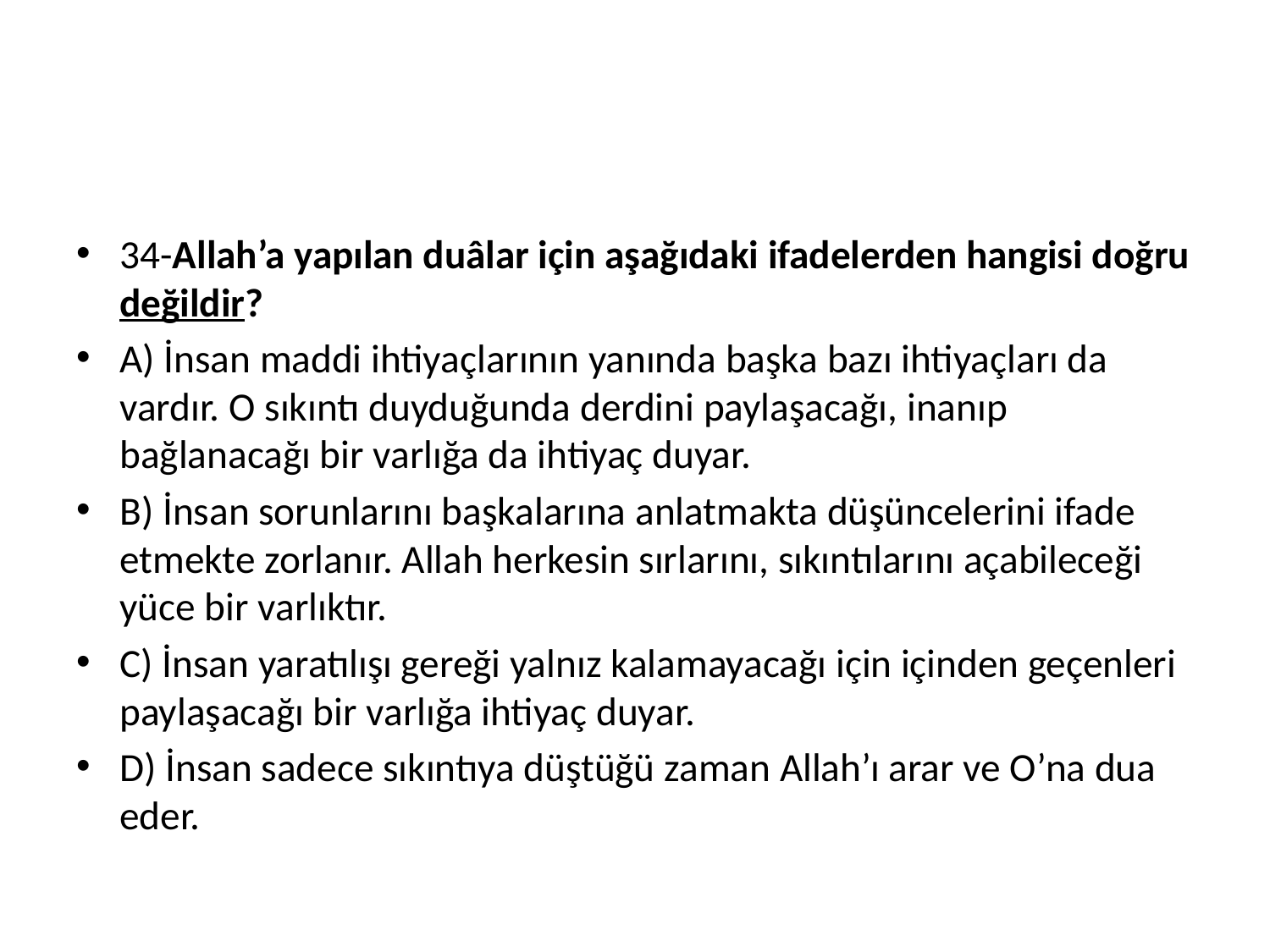

#
34-Allah’a yapılan duâlar için aşağıdaki ifadelerden hangisi doğru değildir?
A) İnsan maddi ihtiyaçlarının yanında başka bazı ihtiyaçları da vardır. O sıkıntı duyduğunda derdini paylaşacağı, inanıp bağlanacağı bir varlığa da ihtiyaç duyar.
B) İnsan sorunlarını başkalarına anlatmakta düşüncelerini ifade etmekte zorlanır. Allah herkesin sırlarını, sıkıntılarını açabileceği yüce bir varlıktır.
C) İnsan yaratılışı gereği yalnız kalamayacağı için içinden geçenleri paylaşacağı bir varlığa ihtiyaç duyar.
D) İnsan sadece sıkıntıya düştüğü zaman Allah’ı arar ve O’na dua eder.